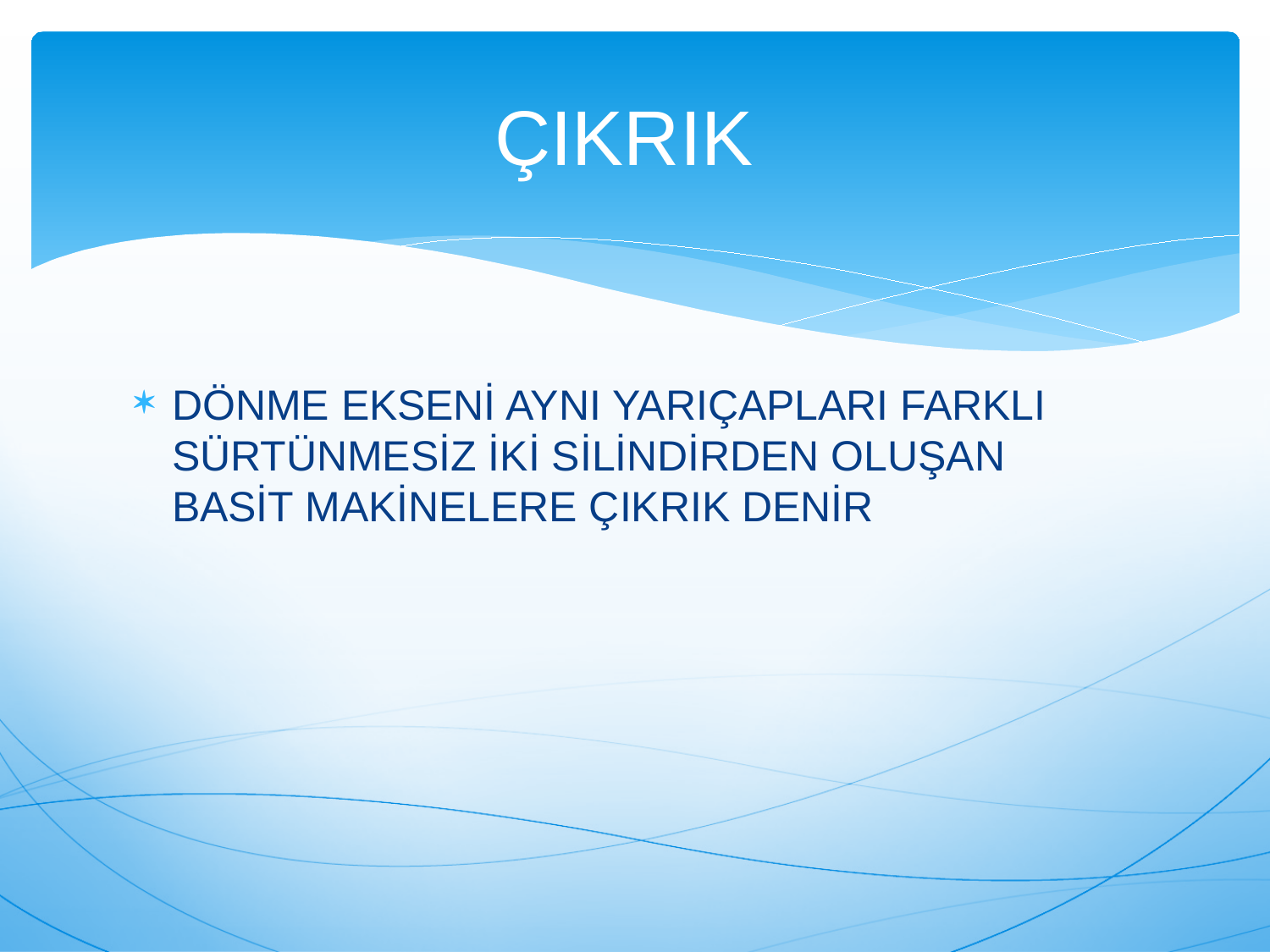

# ÇIKRIK
DÖNME EKSENİ AYNI YARIÇAPLARI FARKLI SÜRTÜNMESİZ İKİ SİLİNDİRDEN OLUŞAN BASİT MAKİNELERE ÇIKRIK DENİR